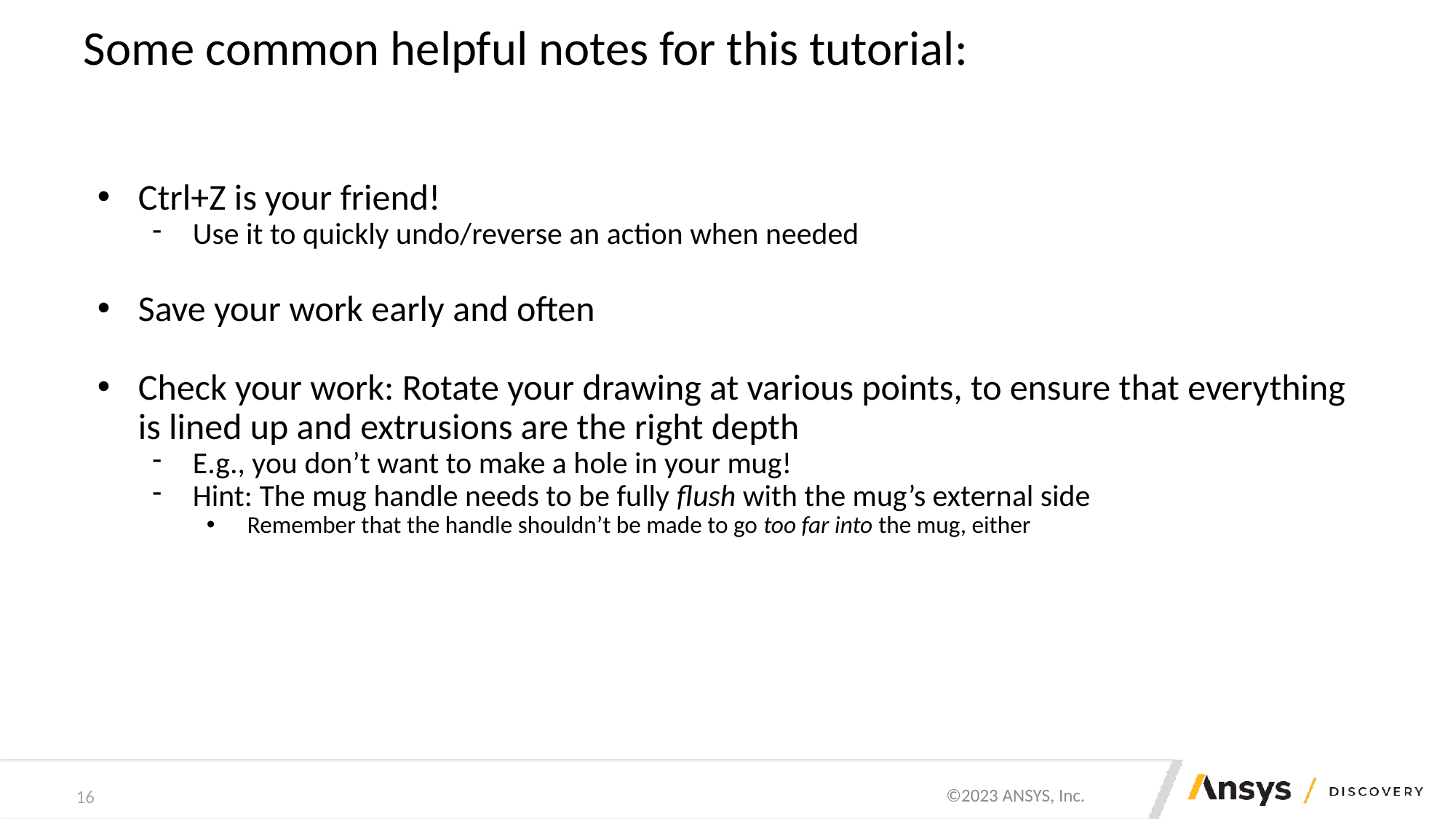

# Some common helpful notes for this tutorial:
Ctrl+Z is your friend!
Use it to quickly undo/reverse an action when needed

Save your work early and often

Check your work: Rotate your drawing at various points, to ensure that everything is lined up and extrusions are the right depth
E.g., you don’t want to make a hole in your mug!
Hint: The mug handle needs to be fully flush with the mug’s external side
Remember that the handle shouldn’t be made to go too far into the mug, either
16